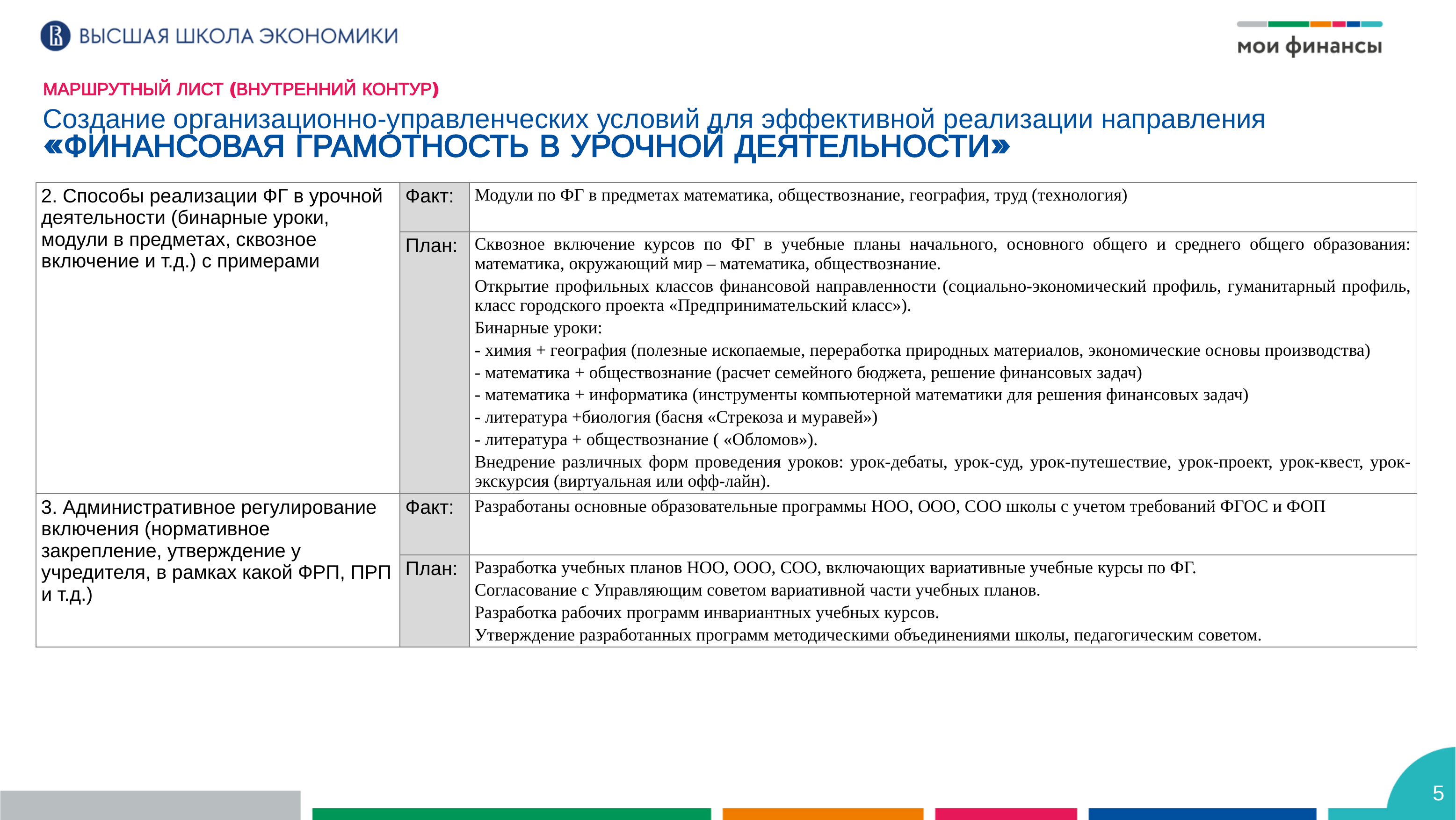

Маршрутный лист (внутренний контур)
Создание организационно-управленческих условий для эффективной реализации направления
«Финансовая грамотность в урочной деятельности»
| 2. Способы реализации ФГ в урочной деятельности (бинарные уроки, модули в предметах, сквозное включение и т.д.) с примерами | Факт: | Модули по ФГ в предметах математика, обществознание, география, труд (технология) |
| --- | --- | --- |
|  | План: | Сквозное включение курсов по ФГ в учебные планы начального, основного общего и среднего общего образования: математика, окружающий мир – математика, обществознание. Открытие профильных классов финансовой направленности (социально-экономический профиль, гуманитарный профиль, класс городского проекта «Предпринимательский класс»). Бинарные уроки: - химия + география (полезные ископаемые, переработка природных материалов, экономические основы производства) - математика + обществознание (расчет семейного бюджета, решение финансовых задач) - математика + информатика (инструменты компьютерной математики для решения финансовых задач) - литература +биология (басня «Стрекоза и муравей») - литература + обществознание ( «Обломов»). Внедрение различных форм проведения уроков: урок-дебаты, урок-суд, урок-путешествие, урок-проект, урок-квест, урок-экскурсия (виртуальная или офф-лайн). |
| 3. Административное регулирование включения (нормативное закрепление, утверждение у учредителя, в рамках какой ФРП, ПРП и т.д.) | Факт: | Разработаны основные образовательные программы НОО, ООО, СОО школы с учетом требований ФГОС и ФОП |
|  | План: | Разработка учебных планов НОО, ООО, СОО, включающих вариативные учебные курсы по ФГ. Согласование с Управляющим советом вариативной части учебных планов. Разработка рабочих программ инвариантных учебных курсов. Утверждение разработанных программ методическими объединениями школы, педагогическим советом. |
5